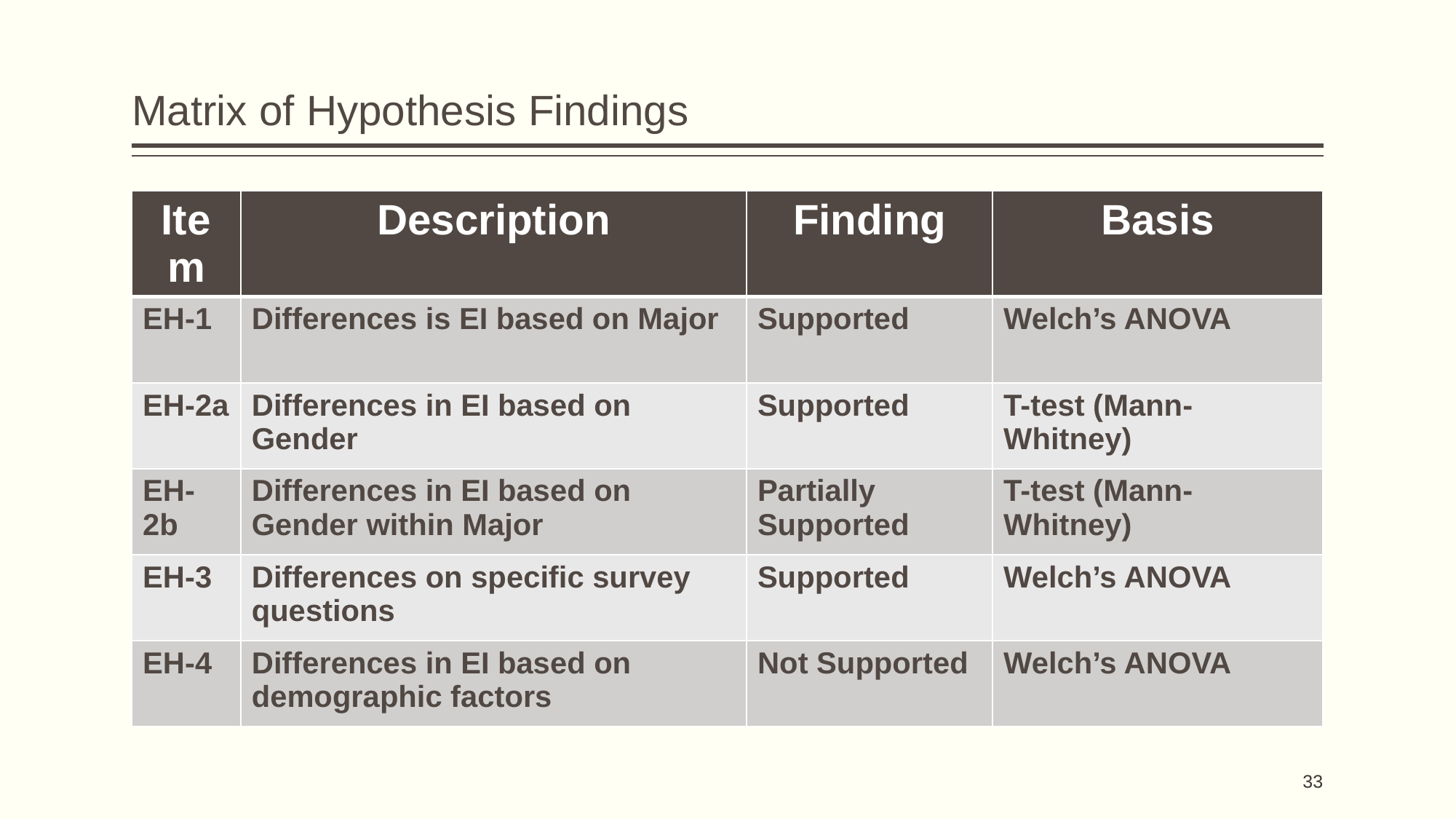

# Matrix of Hypothesis Findings
| Item | Description | Finding | Basis |
| --- | --- | --- | --- |
| EH-1 | Differences is EI based on Major | Supported | Welch’s ANOVA |
| EH-2a | Differences in EI based on Gender | Supported | T-test (Mann-Whitney) |
| EH-2b | Differences in EI based on Gender within Major | Partially Supported | T-test (Mann-Whitney) |
| EH-3 | Differences on specific survey questions | Supported | Welch’s ANOVA |
| EH-4 | Differences in EI based on demographic factors | Not Supported | Welch’s ANOVA |
33